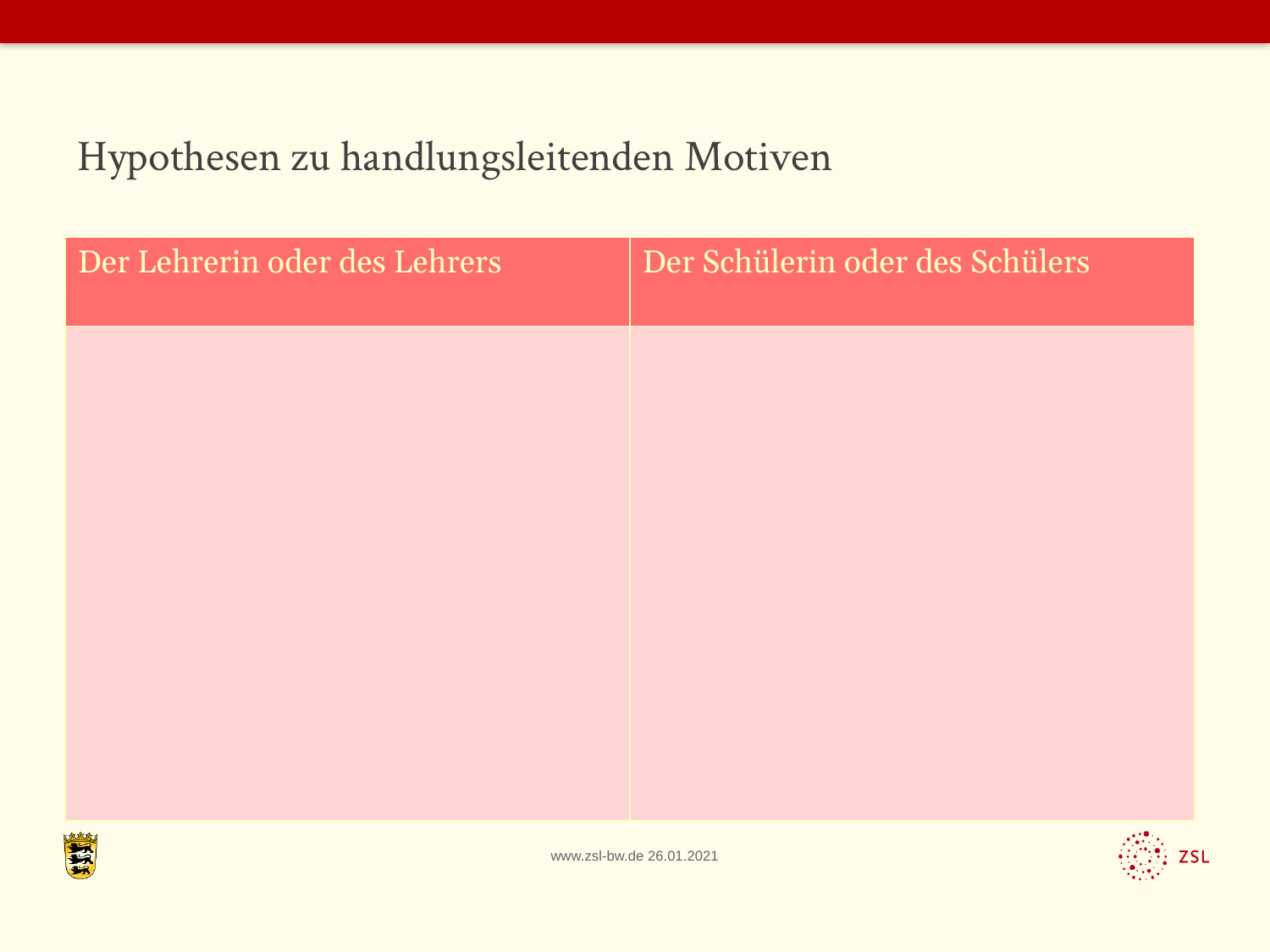

# Hypothesen zu handlungsleitenden Motiven
| Der Lehrerin oder des Lehrers | Der Schülerin oder des Schülers |
| --- | --- |
|  |  |